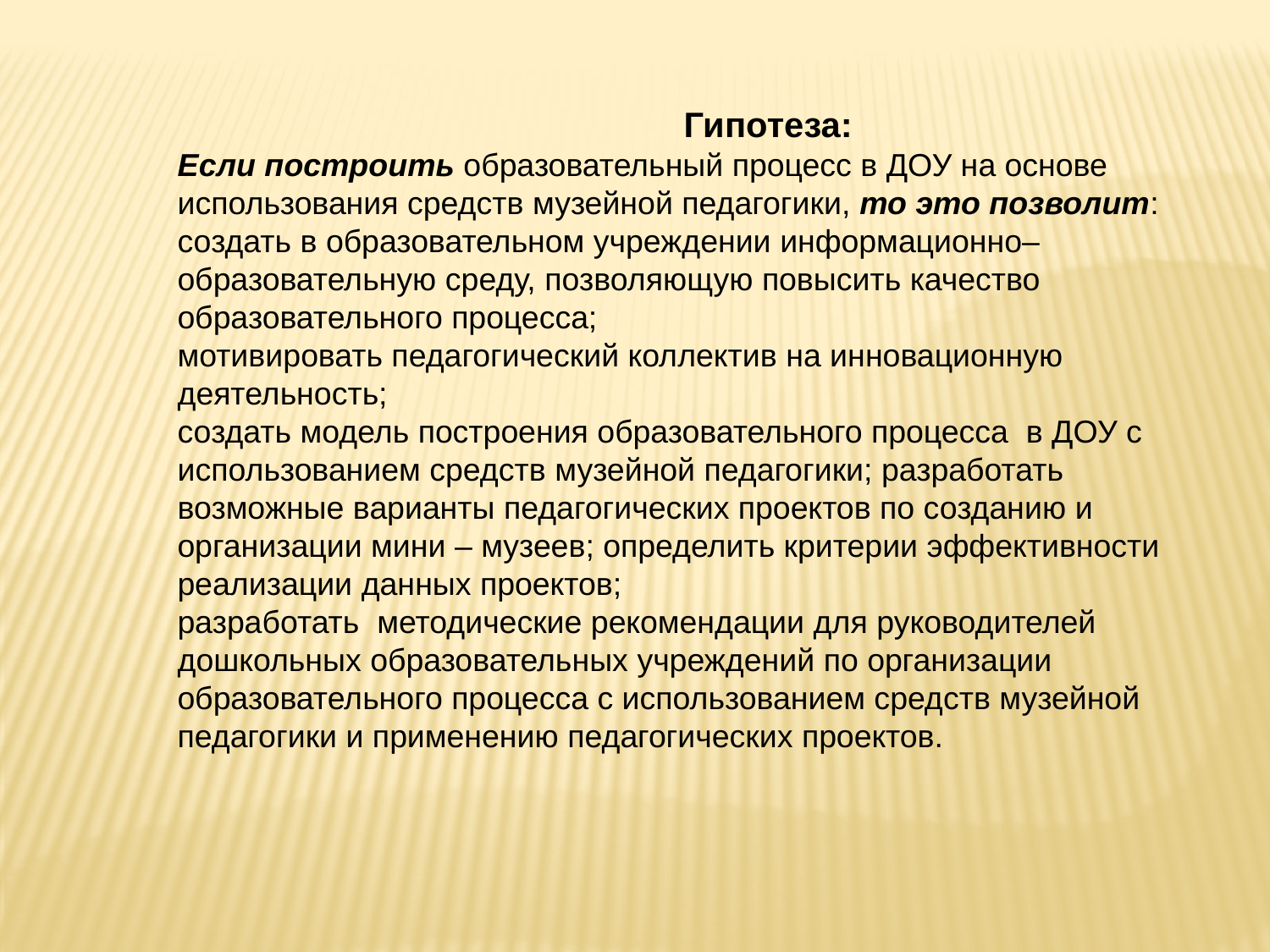

Гипотеза:
Если построить образовательный процесс в ДОУ на основе использования средств музейной педагогики, то это позволит:
создать в образовательном учреждении информационно– образовательную среду, позволяющую повысить качество образовательного процесса;
мотивировать педагогический коллектив на инновационную деятельность;
создать модель построения образовательного процесса  в ДОУ с использованием средств музейной педагогики; разработать возможные варианты педагогических проектов по созданию и организации мини – музеев; определить критерии эффективности реализации данных проектов;
разработать  методические рекомендации для руководителей  дошкольных образовательных учреждений по организации  образовательного процесса с использованием средств музейной педагогики и применению педагогических проектов.